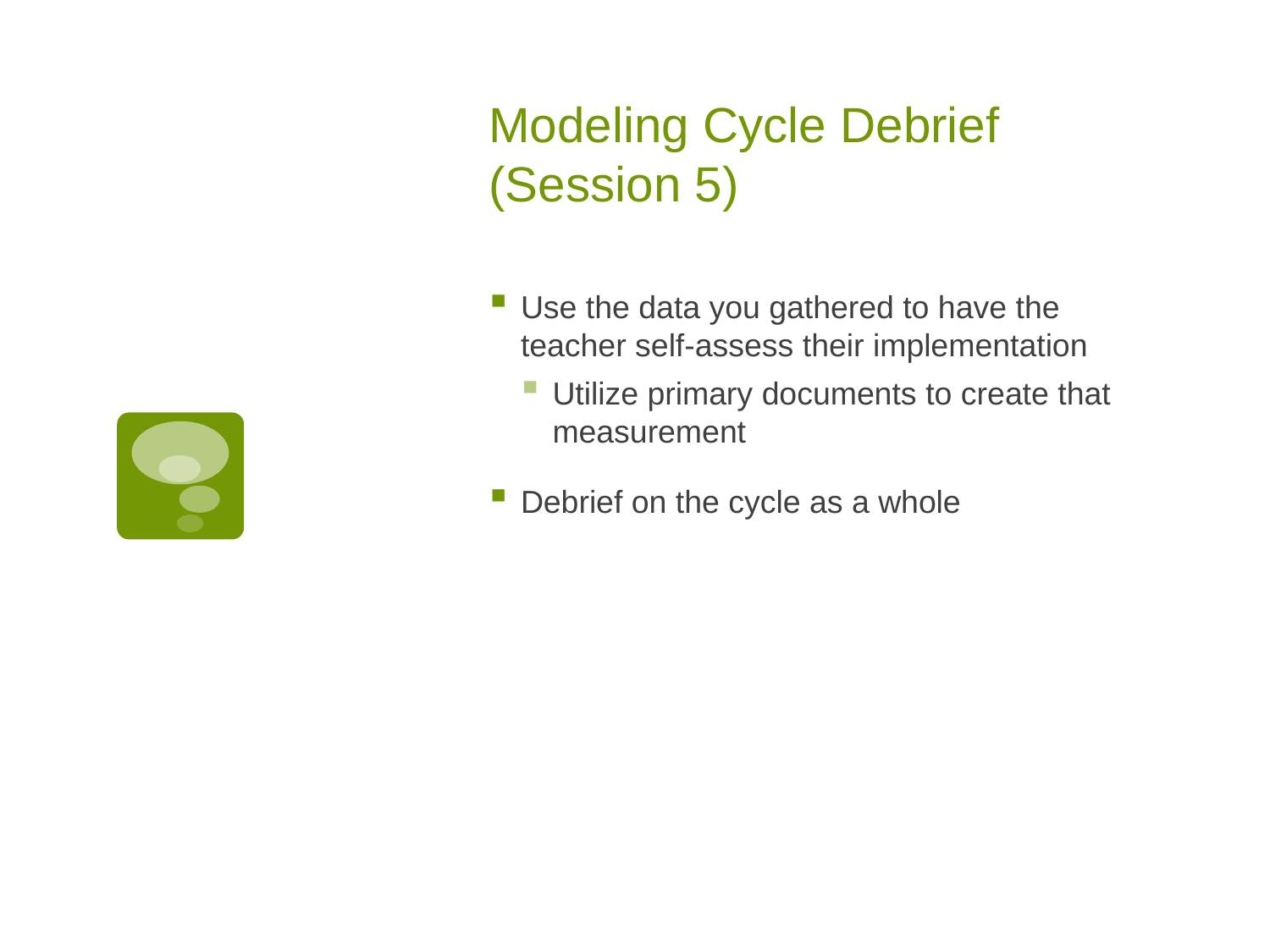

# Modeling Cycle Debrief (Session 5)
Use the data you gathered to have the teacher self-assess their implementation
Utilize primary documents to create that measurement
Debrief on the cycle as a whole